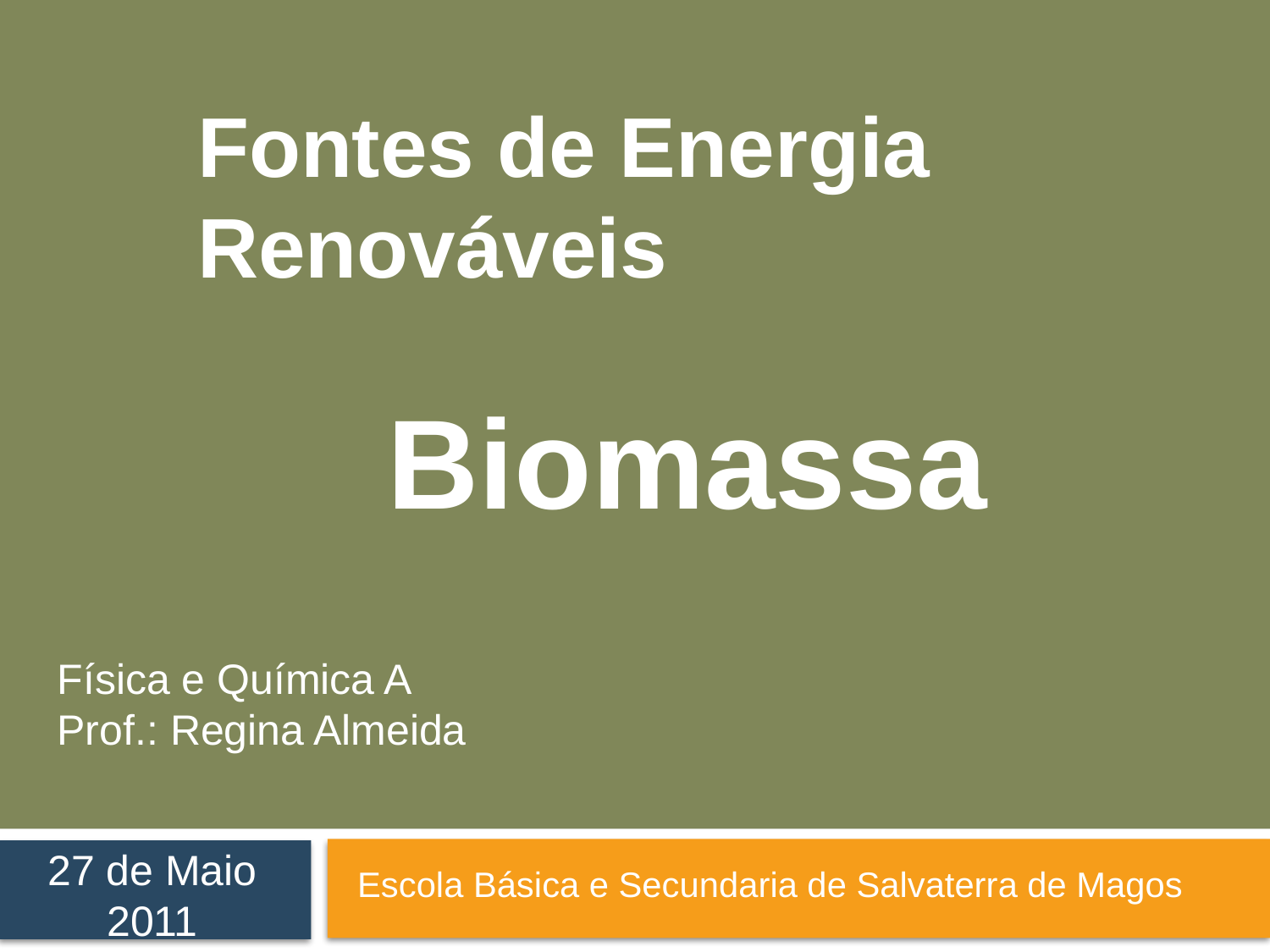

Fontes de Energia Renováveis
Biomassa
Física e Química A
Prof.: Regina Almeida
27 de Maio 2011
Escola Básica e Secundaria de Salvaterra de Magos